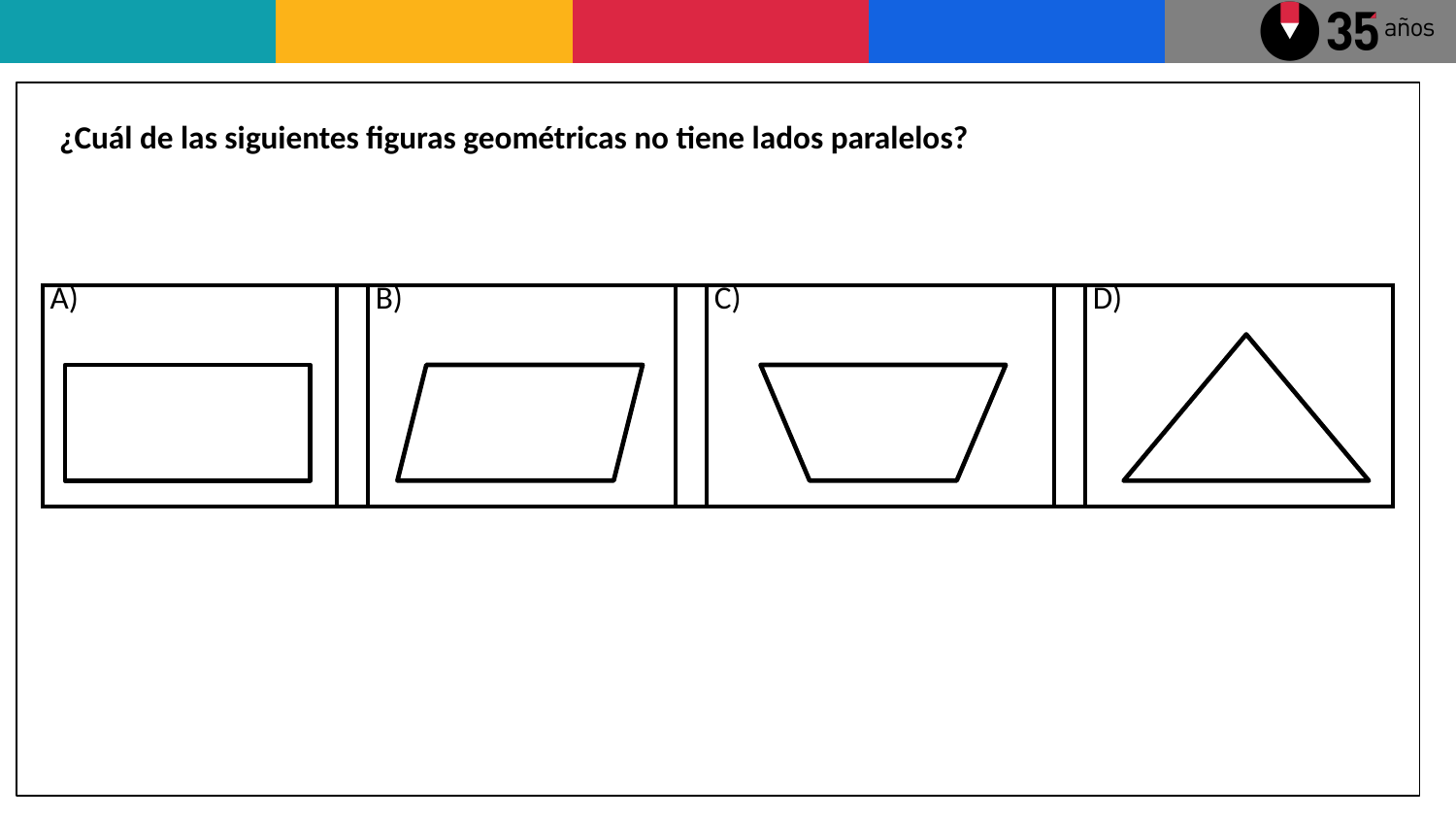

¿Cuál de las siguientes figuras geométricas no tiene lados paralelos?

| A) |  | B) |  | C) |  | D) |
| --- | --- | --- | --- | --- | --- | --- |